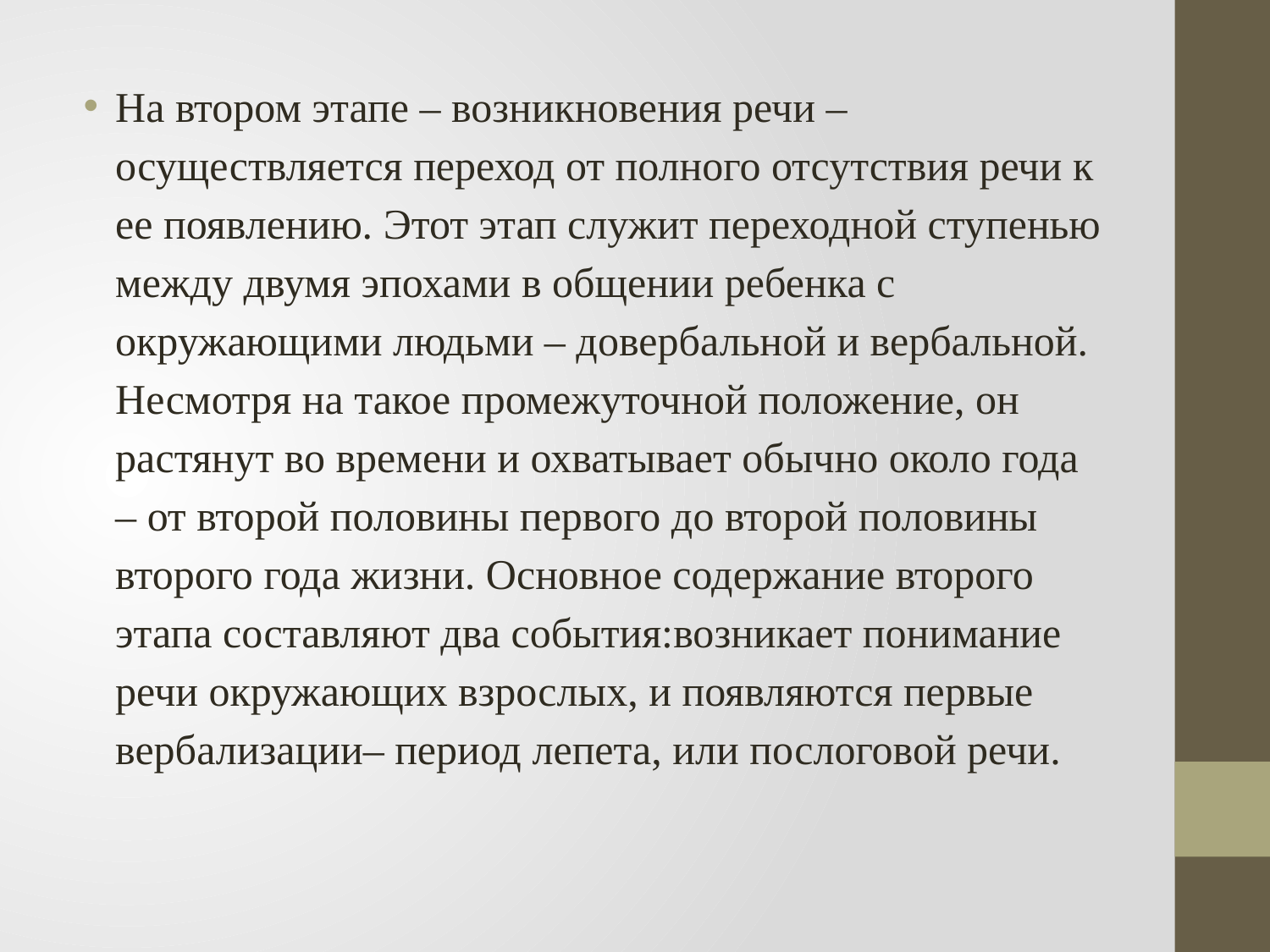

На втором этапе – возникновения речи – осуществляется переход от полного отсутствия речи к ее появлению. Этот этап служит переходной ступенью между двумя эпохами в общении ребенка с окружающими людьми – довербальной и вербальной. Несмотря на такое промежуточной положение, он растянут во времени и охватывает обычно около года – от второй половины первого до второй половины второго года жизни. Основное содержание второго этапа составляют два события:возникает понимание речи окружающих взрослых, и появляются первые вербализации– период лепета, или послоговой речи.